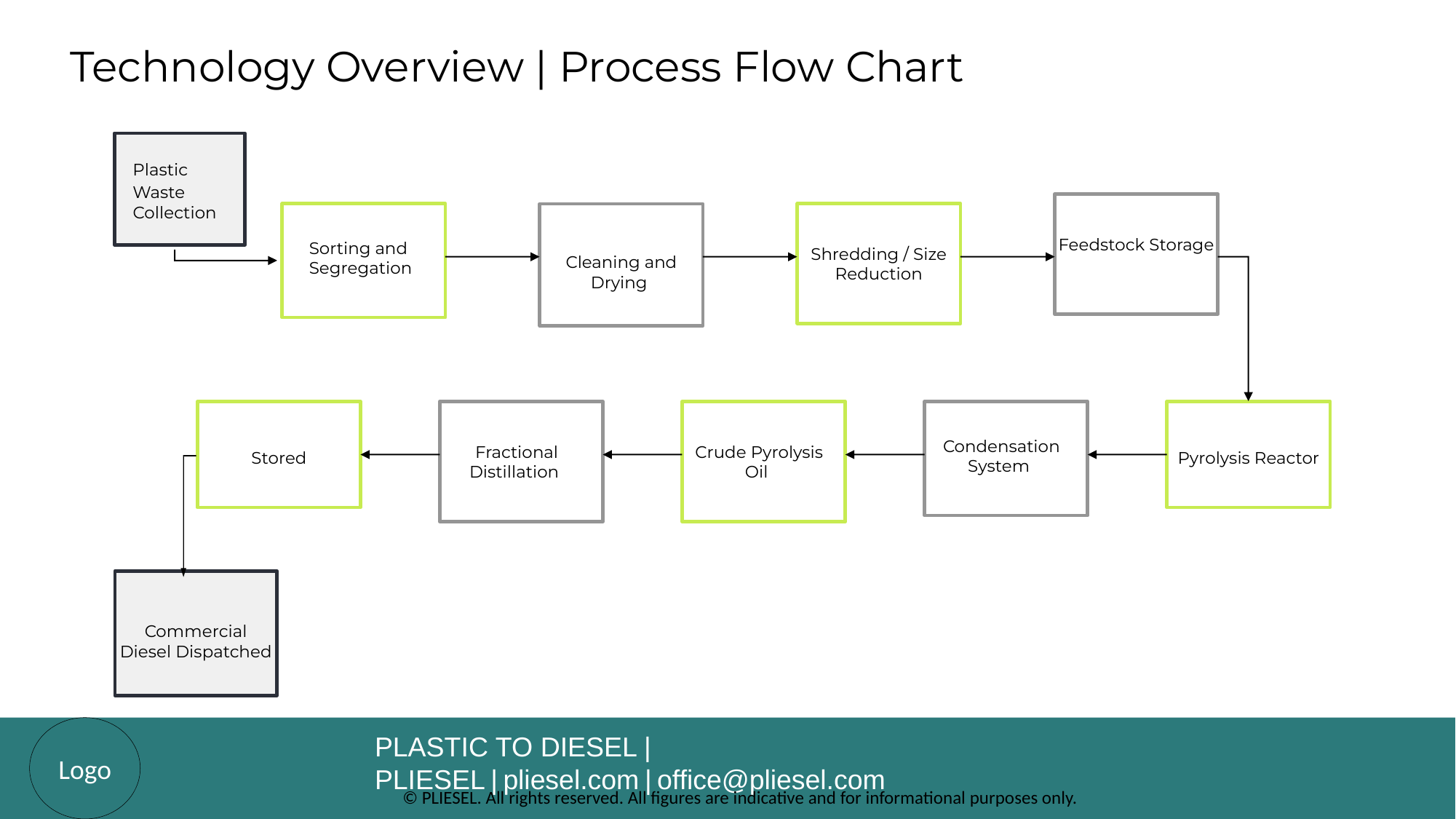

Technology Overview | Process Flow Chart

Plastic
Waste Collection

Feedstock Storage

Sorting and Segregation

Cleaning and Drying

​

Shredding / Size Reduction

Stored

Fractional Distillation

Crude Pyrolysis Oil

Condensation System

Pyrolysis Reactor

Commercial Diesel Dispatched